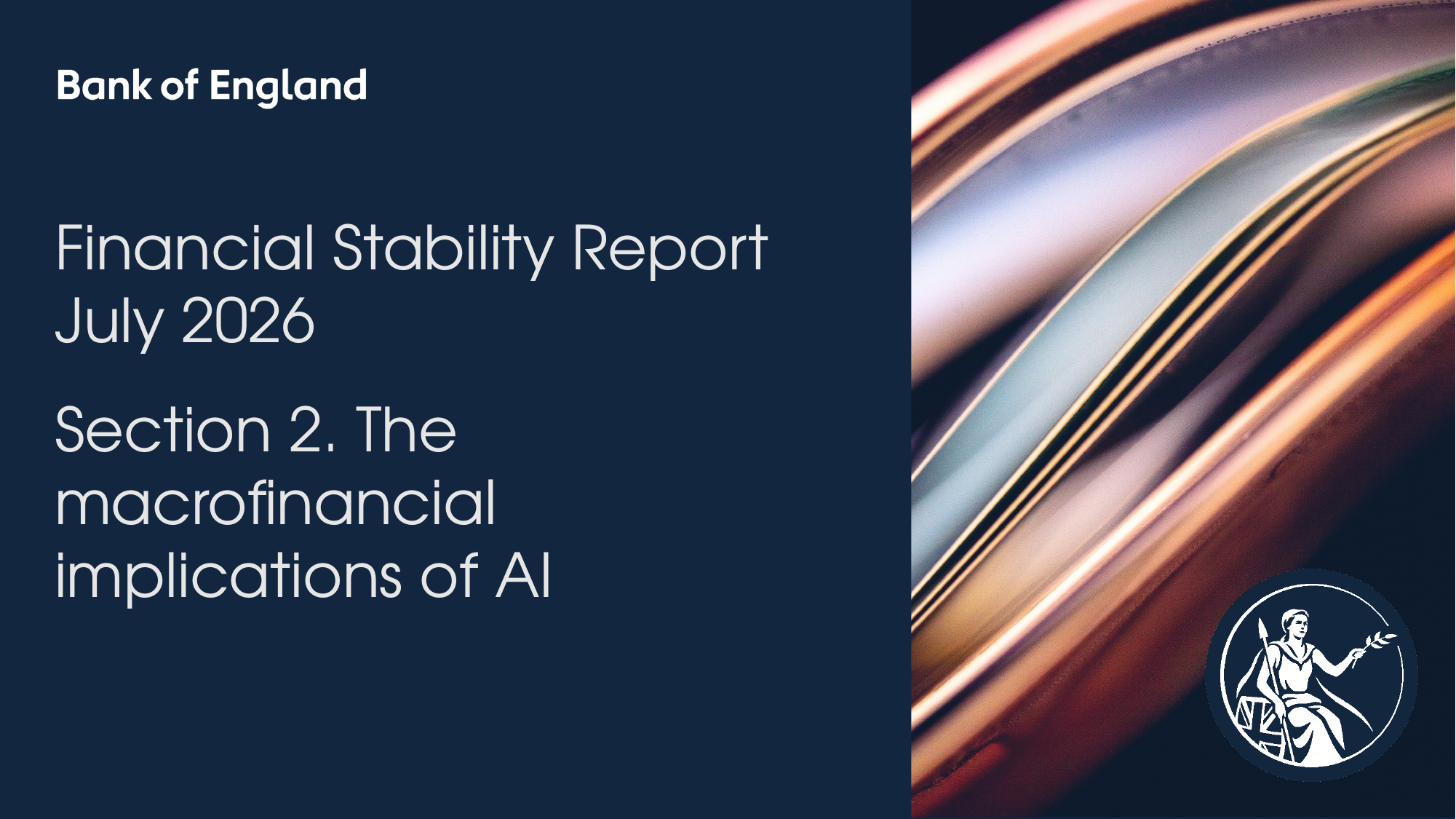

Financial Stability Report
July 2026ox
Section 2. The macrofinancial implications of AI